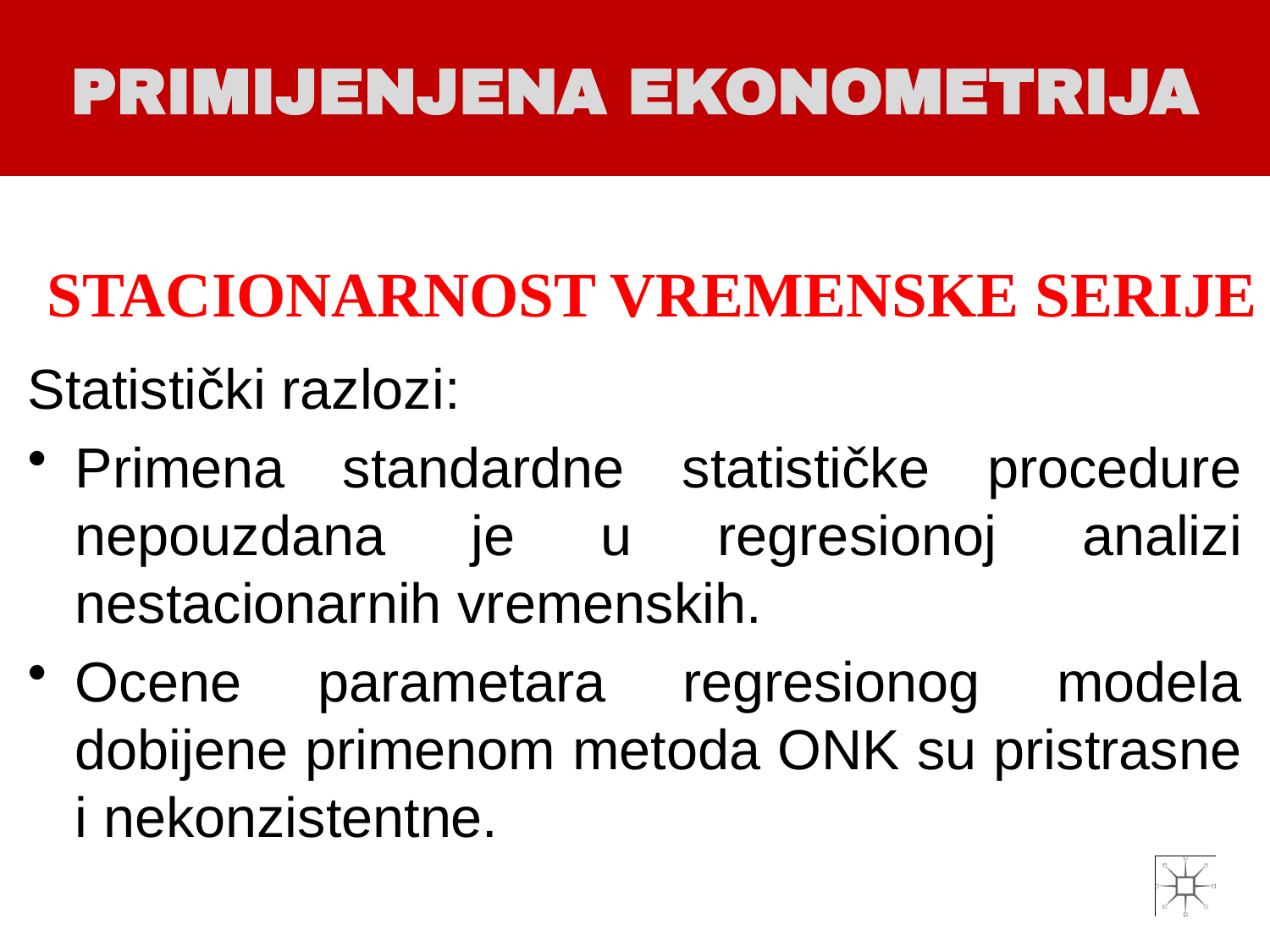

PRIMIJENJENA EKONOMETRIJA
# STACIONARNOST VREMENSKE SERIJE
Statistički razlozi:
Primena standardne statističke procedure nepouzdana je u regresionoj analizi nestacionarnih vremenskih.
Ocene parametara regresionog modela dobijene primenom metoda ONK su pristrasne i nekonzistentne.